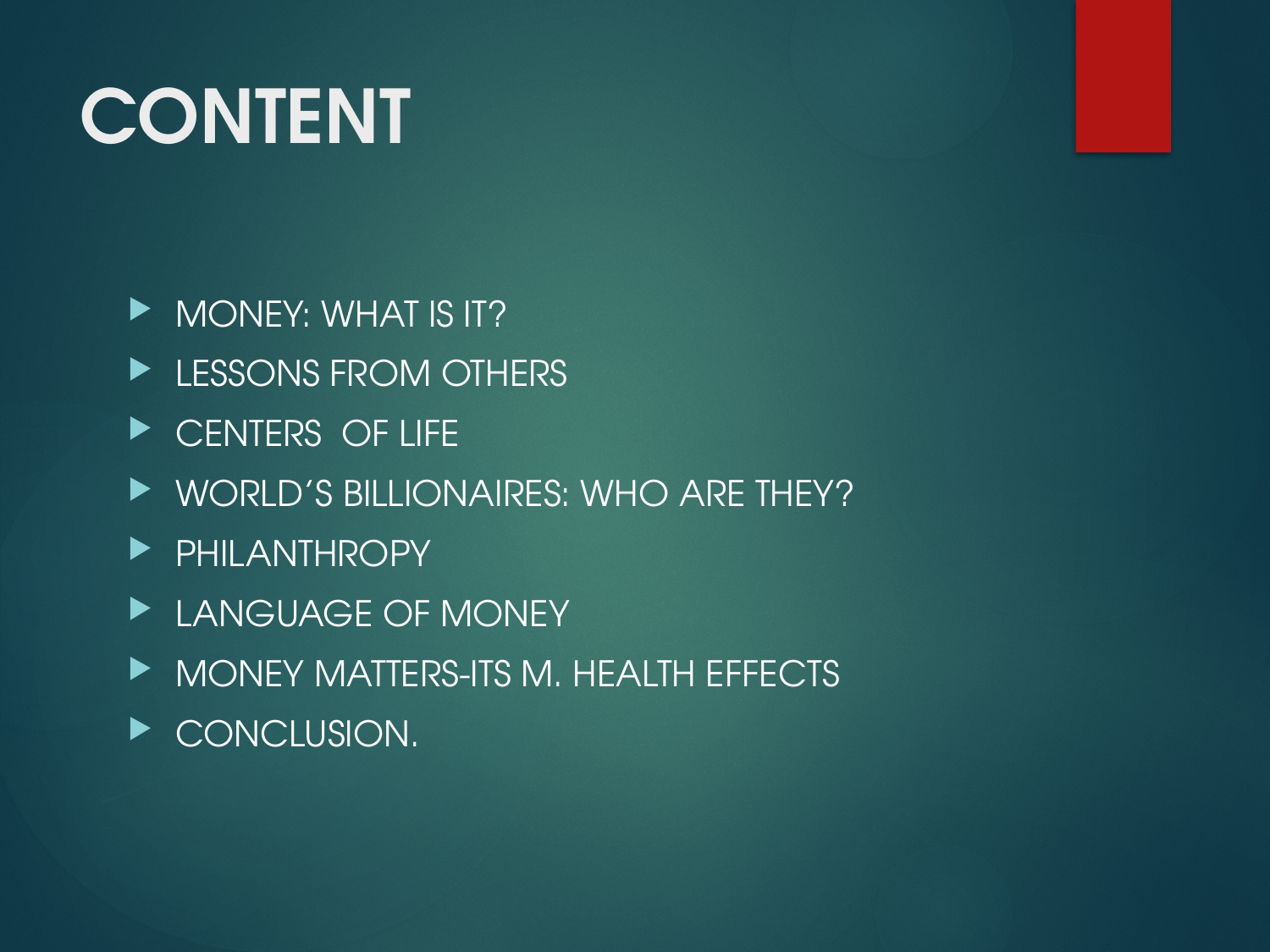

# CONTENT
MONEY: WHAT IS IT?
LESSONS FROM OTHERS
CENTERS  OF LIFE
WORLD’S BILLIONAIRES: WHO ARE THEY?
PHILANTHROPY
LANGUAGE OF MONEY
MONEY MATTERS-ITS M. HEALTH EFFECTS
CONCLUSION.